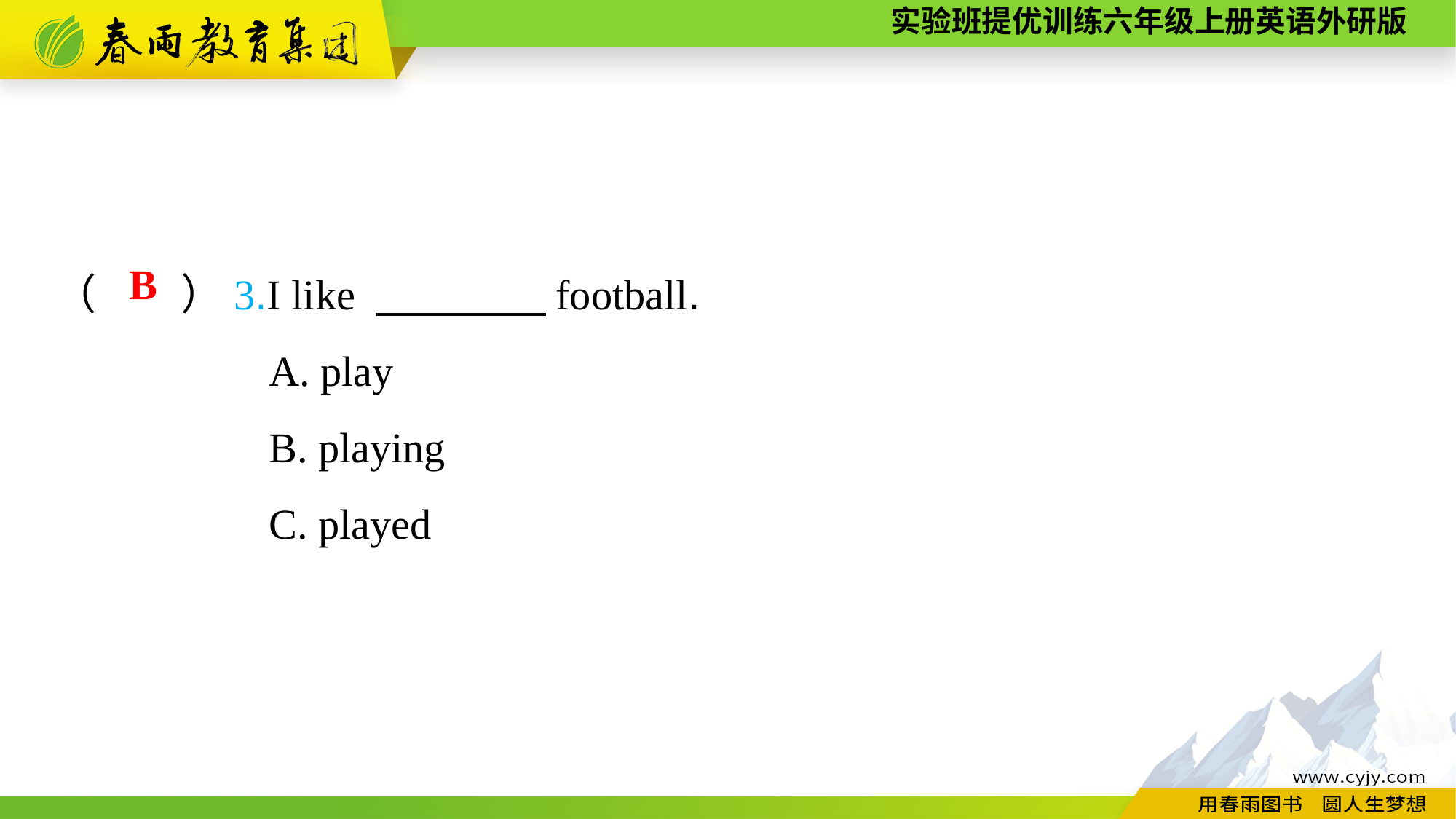

（　　）3.I like 　　　　football.
A. play
B. playing
C. played
B